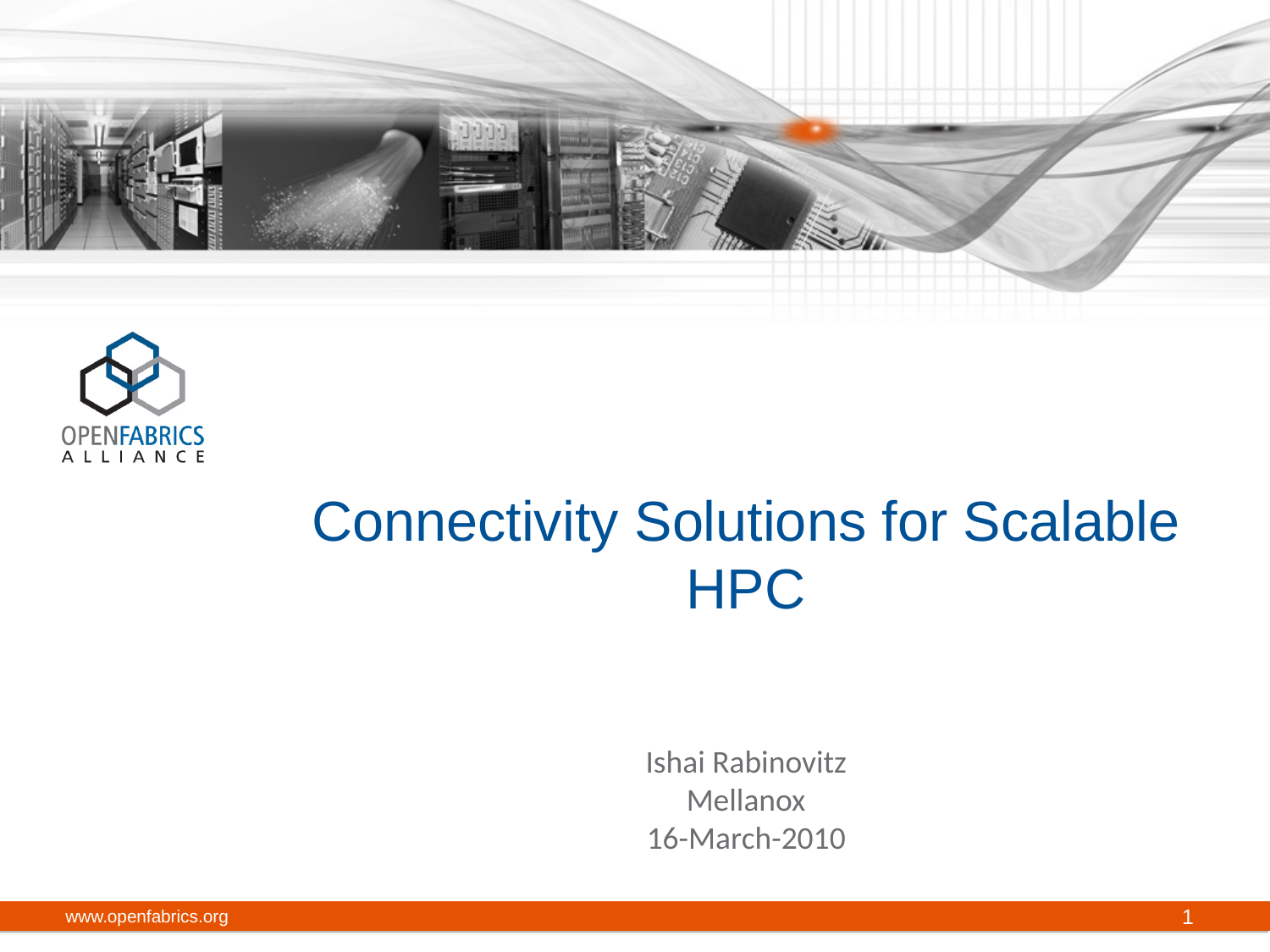

# Connectivity Solutions for Scalable HPC
Ishai Rabinovitz
Mellanox
16-March-2010
www.openfabrics.org
1